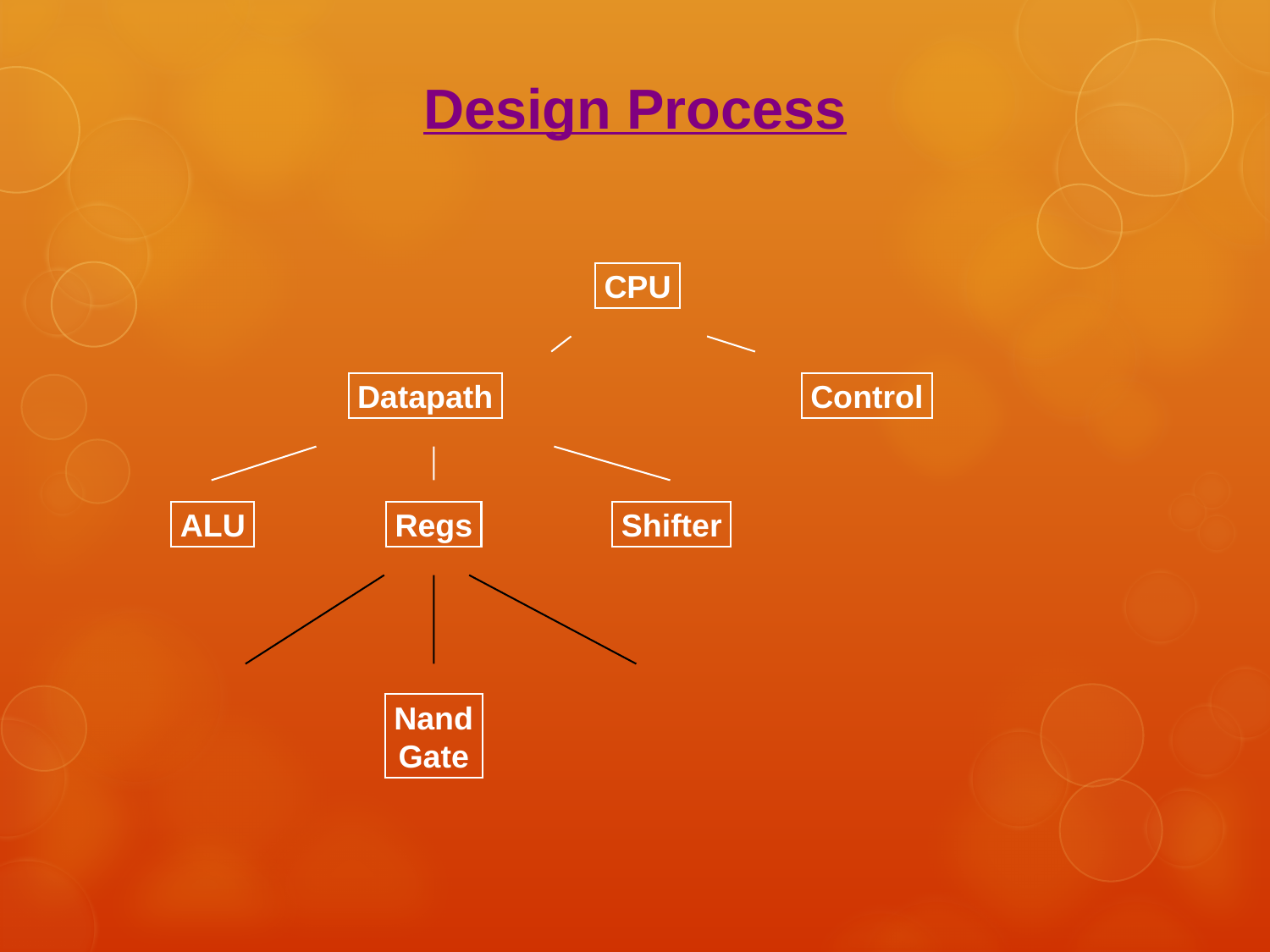

Design Process
CPU

Datapath
Control

ALU
Regs
Shifter

Nand
Gate